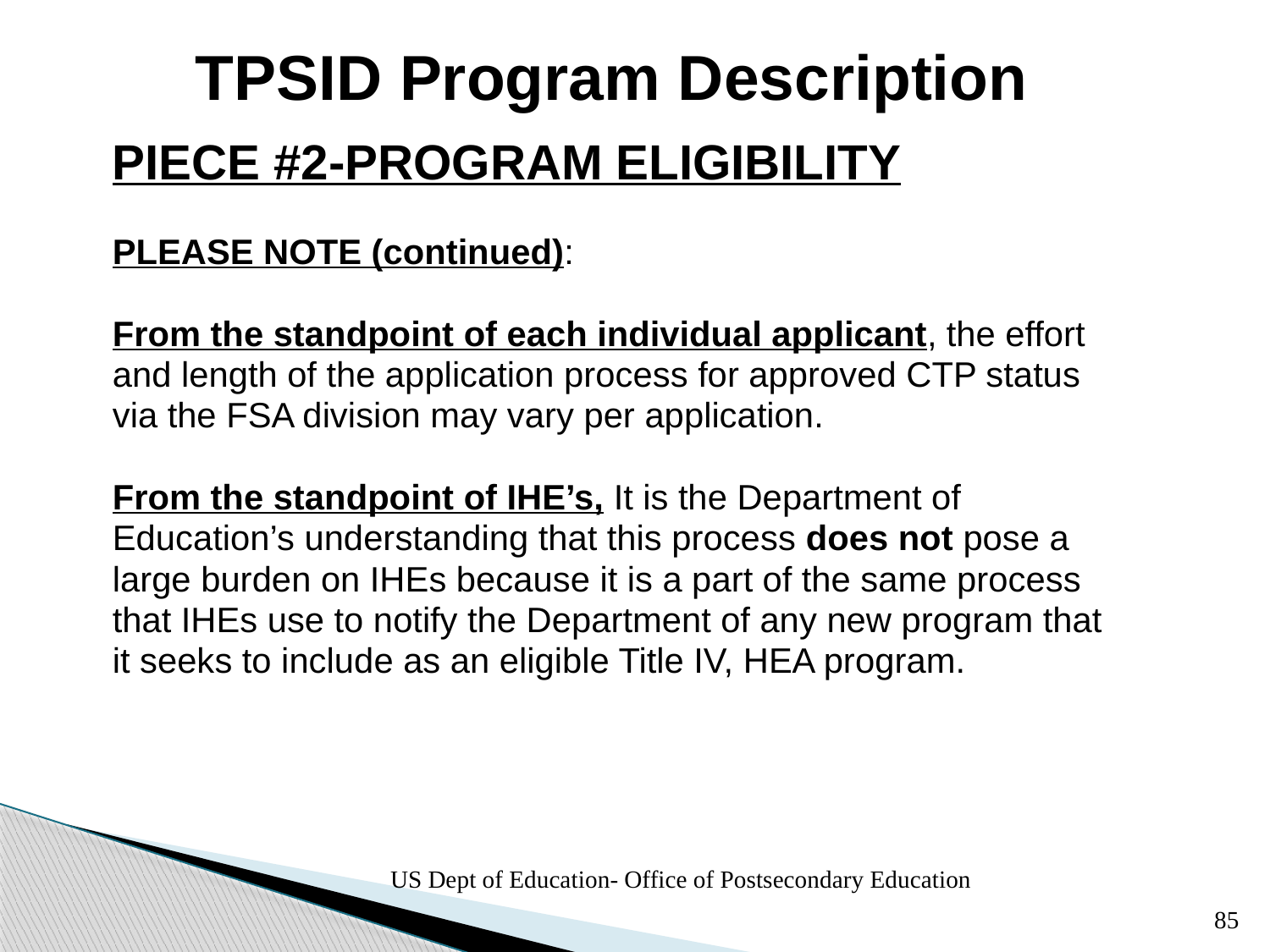

# TPSID Program Description

PIECE #2-PROGRAM ELIGIBILITY

PLEASE NOTE (continued):

From the standpoint of each individual applicant, the effort
and length of the application process for approved CTP status
via the FSA division may vary per application.

From the standpoint of IHE’s, It is the Department of
Education’s understanding that this process does not pose a
large burden on IHEs because it is a part of the same process
that IHEs use to notify the Department of any new program that
it seeks to include as an eligible Title IV, HEA program.

US Dept of Education- Office of Postsecondary Education
85